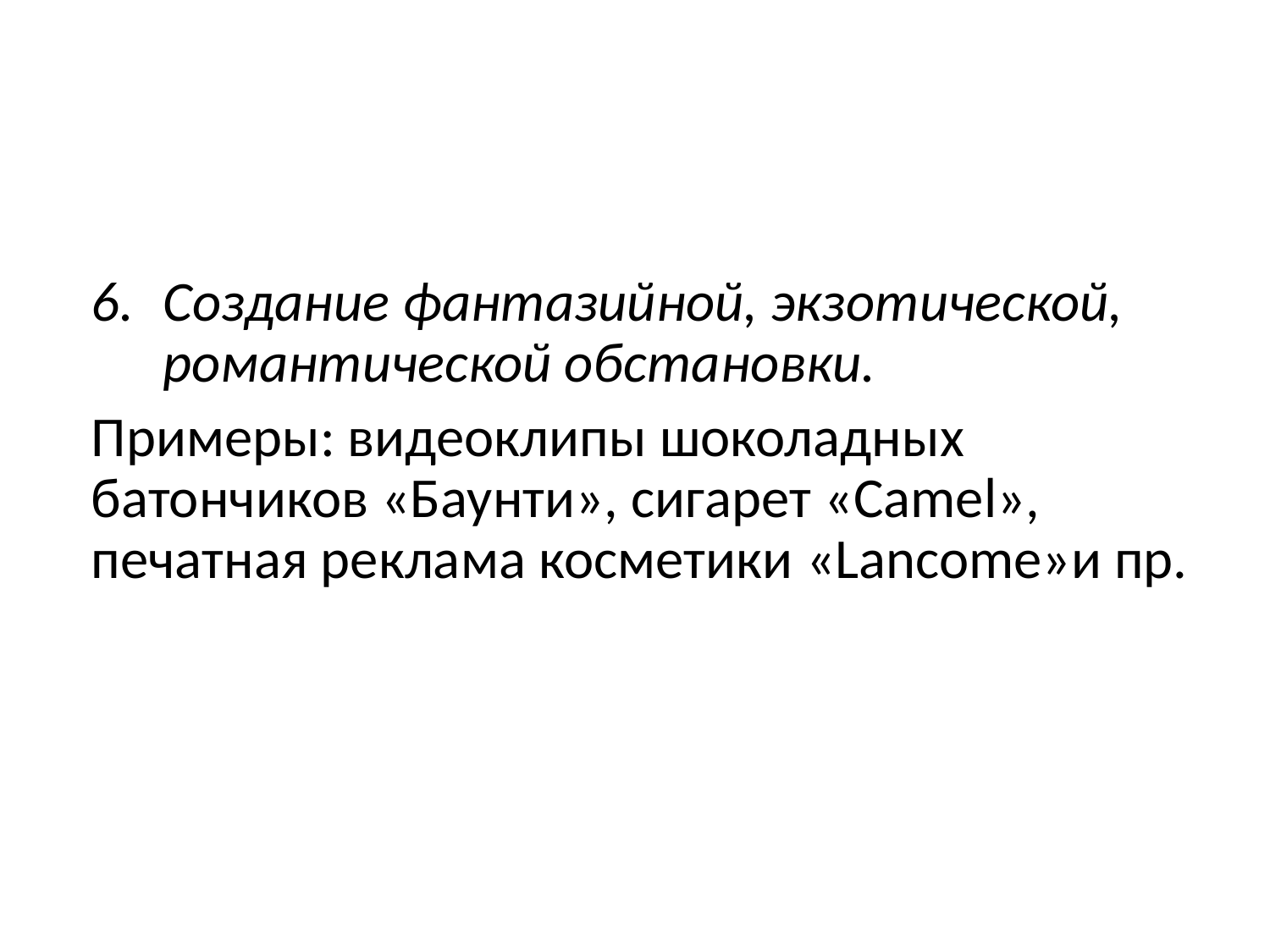

Создание фантазийной, экзотической, романтической обстановки.
Примеры: видеоклипы шоколадных батончиков «Баунти», сигарет «Camel», печатная реклама косметики «Lancome»и пр.